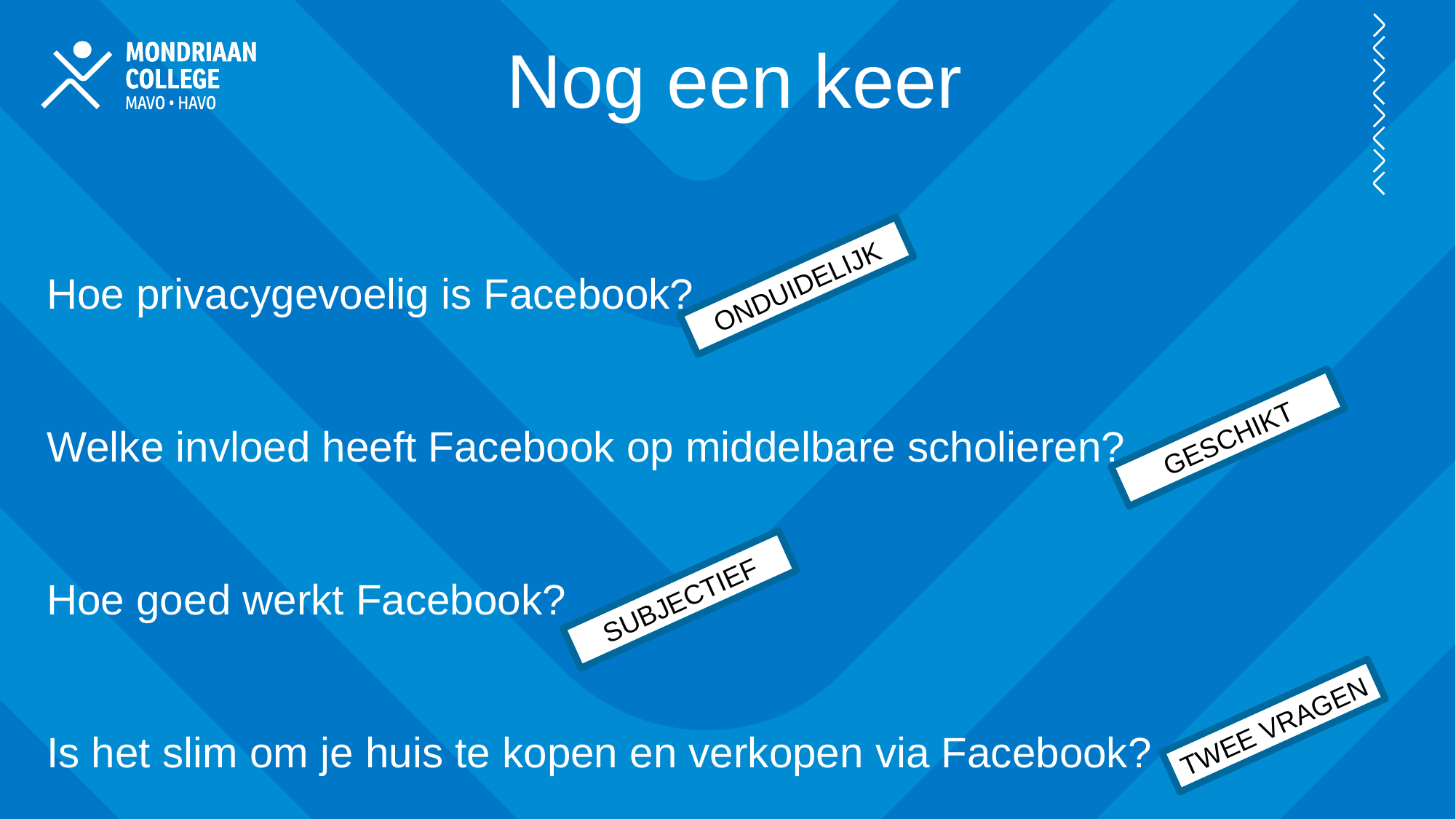

Nog een keer

Hoe privacygevoelig is Facebook?

Welke invloed heeft Facebook op middelbare scholieren?

Hoe goed werkt Facebook?

Is het slim om je huis te kopen en verkopen via Facebook?
ONDUIDELIJK
GESCHIKT
SUBJECTIEF
TWEE VRAGEN